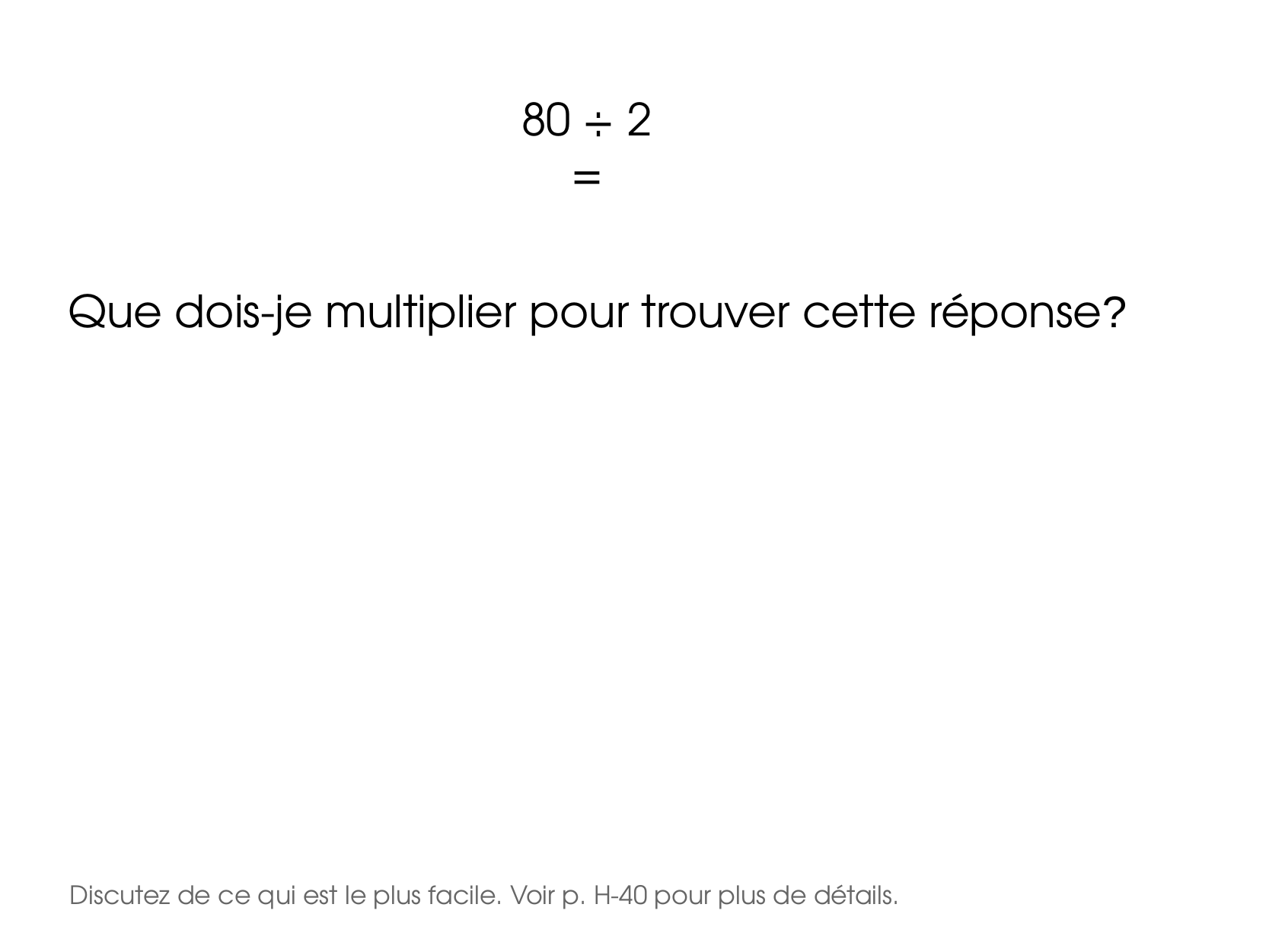

80 ÷ 2 =
Que dois-je multiplier pour trouver cette réponse?
Discutez de ce qui est le plus facile. Voir p. H-40 pour plus de détails.